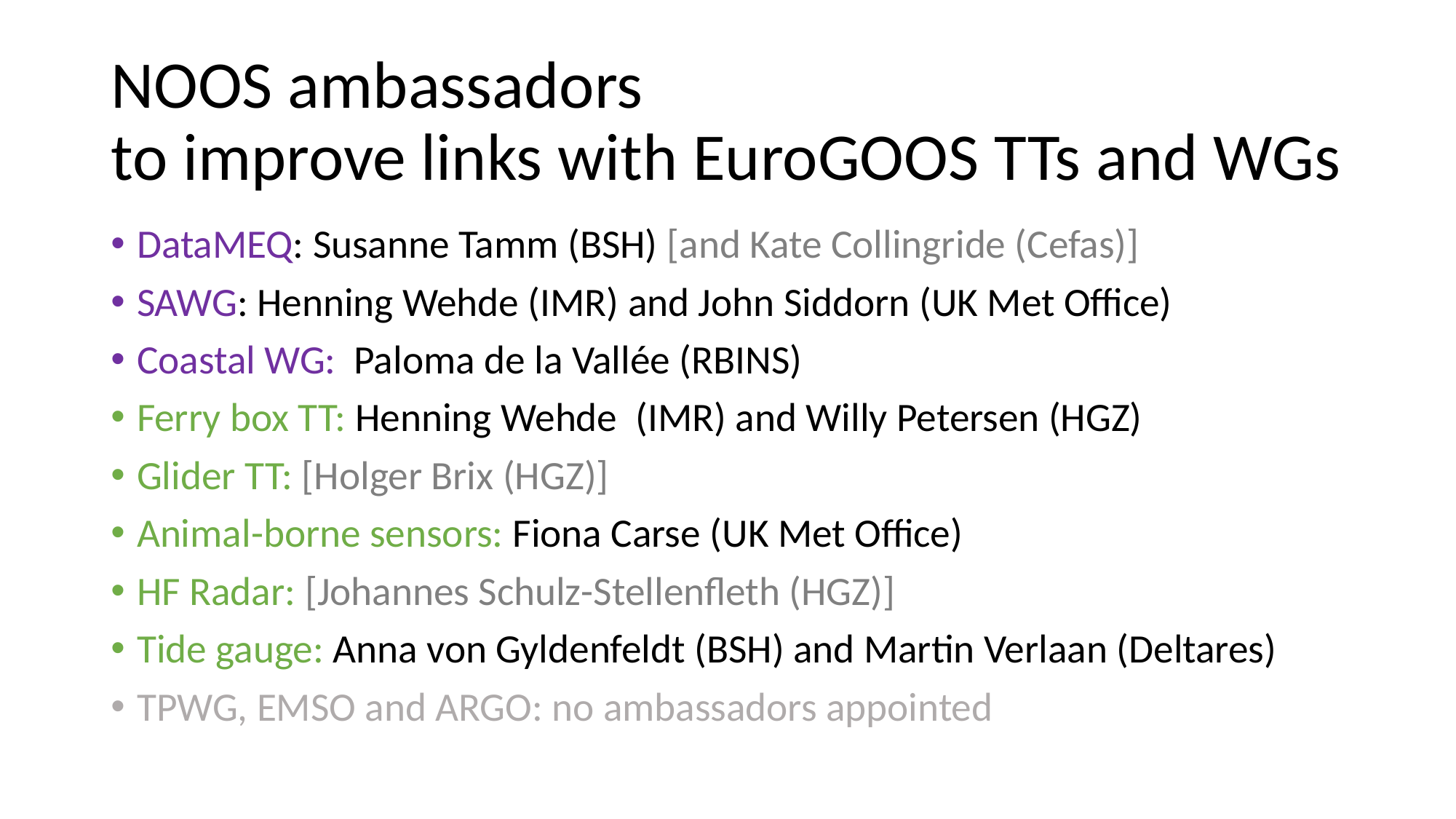

# NOOS ambassadors to improve links with EuroGOOS TTs and WGs
DataMEQ: Susanne Tamm (BSH) [and Kate Collingride (Cefas)]
SAWG: Henning Wehde (IMR) and John Siddorn (UK Met Office)
Coastal WG:  Paloma de la Vallée (RBINS)
Ferry box TT: Henning Wehde  (IMR) and Willy Petersen (HGZ)
Glider TT: [Holger Brix (HGZ)]
Animal-borne sensors: Fiona Carse (UK Met Office)
HF Radar: [Johannes Schulz-Stellenfleth (HGZ)]
Tide gauge: Anna von Gyldenfeldt (BSH) and Martin Verlaan (Deltares)
TPWG, EMSO and ARGO: no ambassadors appointed